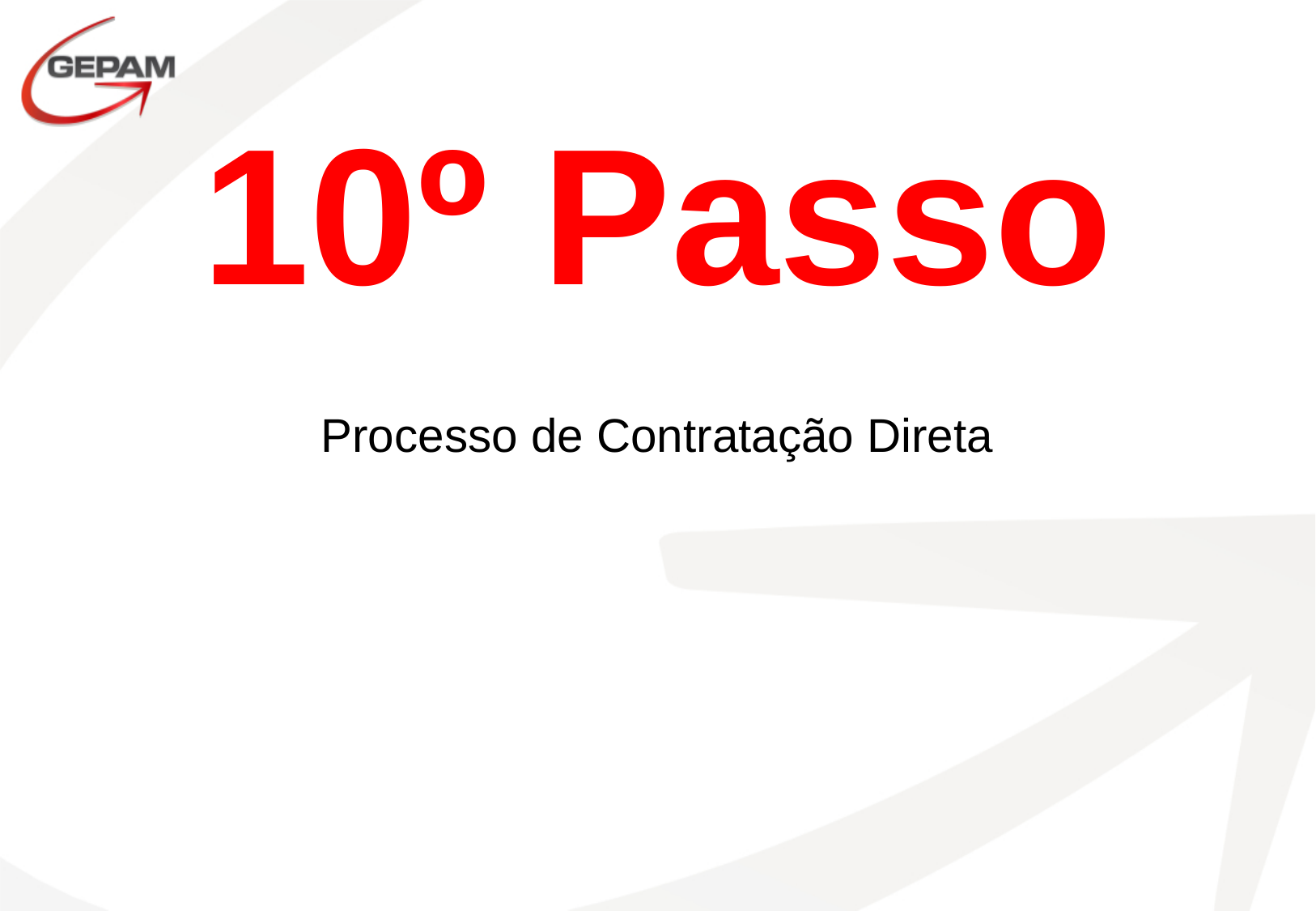

# 10º Passo
Processo de Contratação Direta